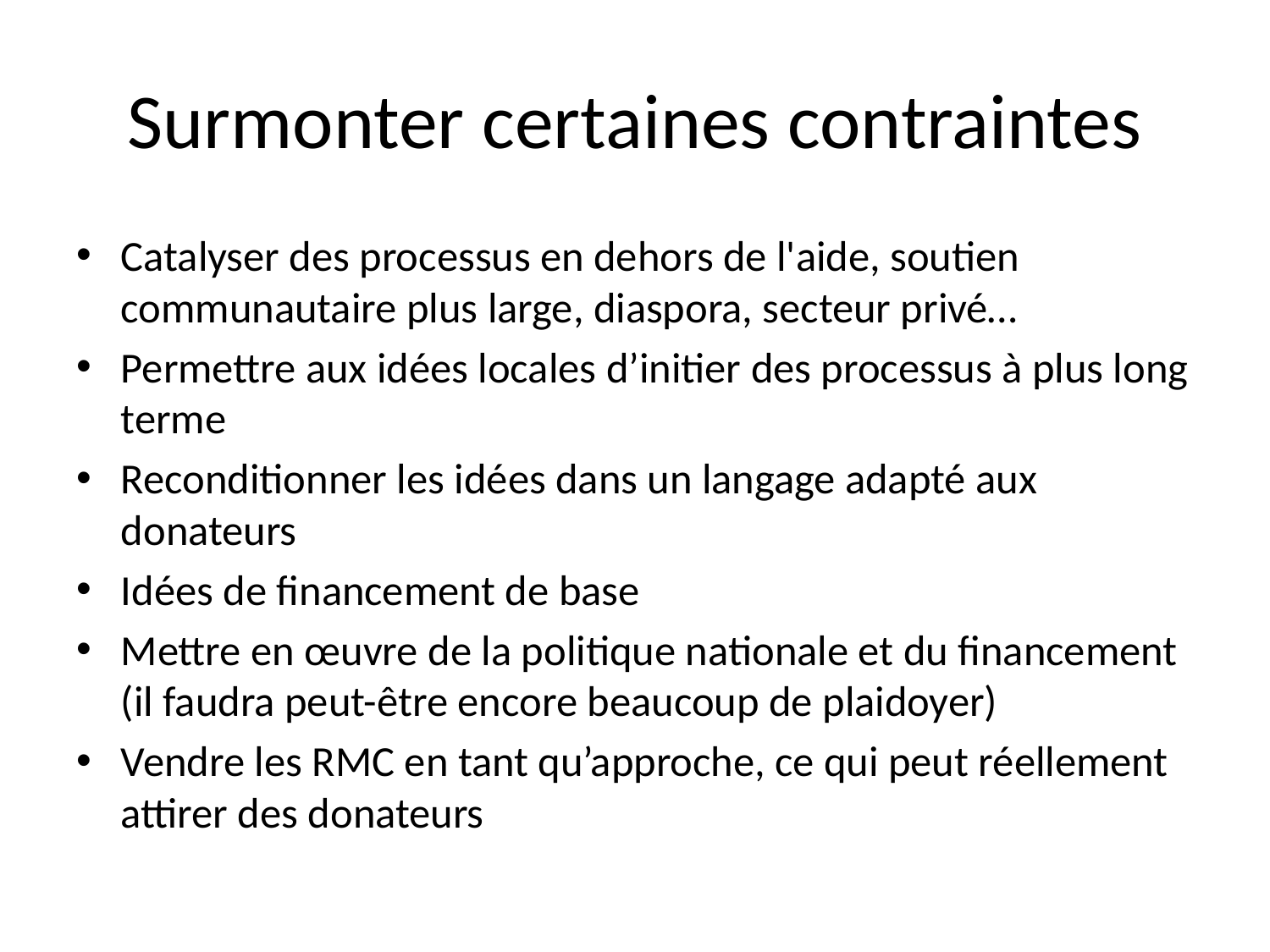

# Surmonter certaines contraintes
Catalyser des processus en dehors de l'aide, soutien communautaire plus large, diaspora, secteur privé…
Permettre aux idées locales d’initier des processus à plus long terme
Reconditionner les idées dans un langage adapté aux donateurs
Idées de financement de base
Mettre en œuvre de la politique nationale et du financement (il faudra peut-être encore beaucoup de plaidoyer)
Vendre les RMC en tant qu’approche, ce qui peut réellement attirer des donateurs